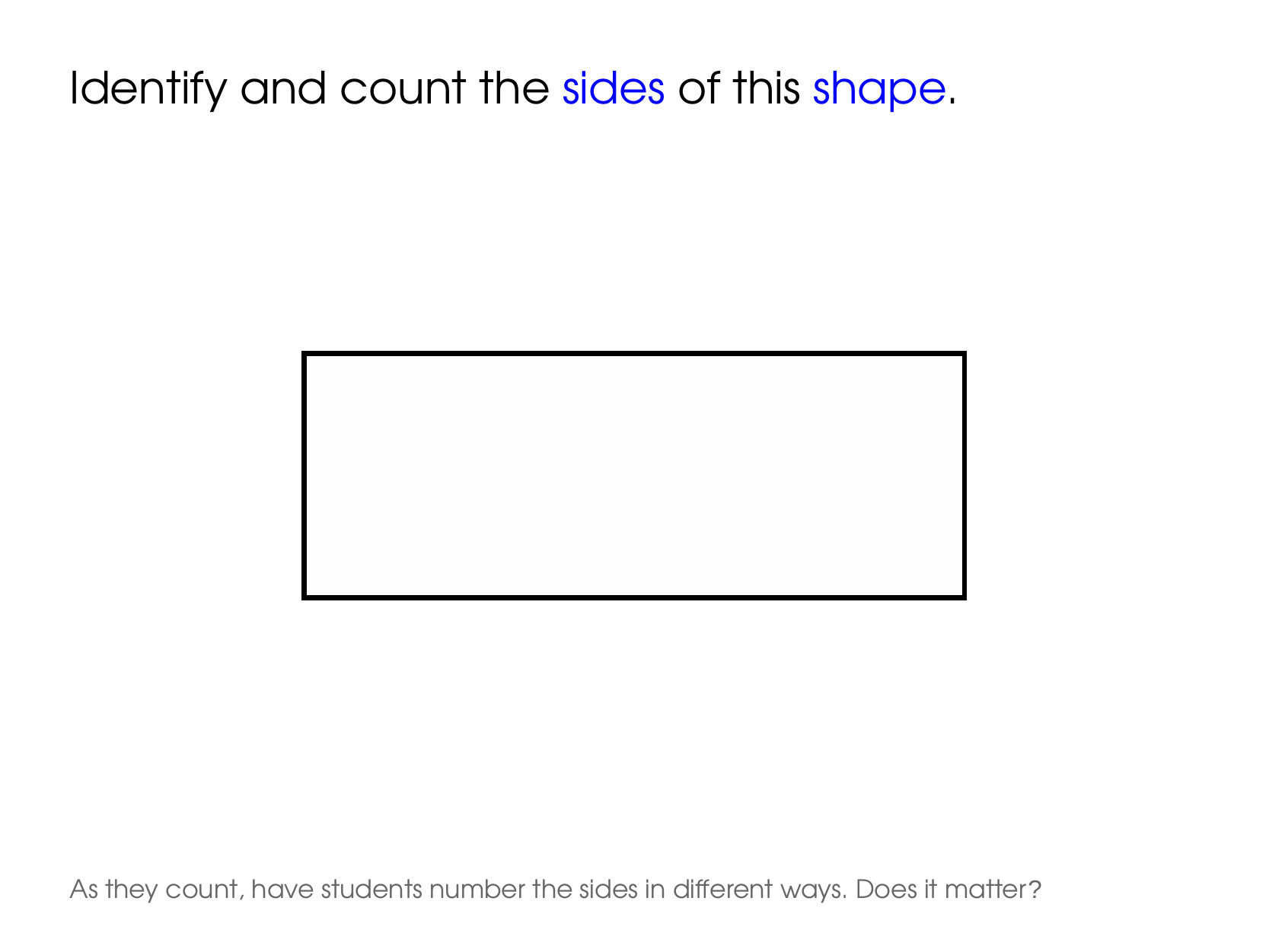

Identify and count the sides of this shape.

As they count, have students number the sides in different ways. Does it matter?